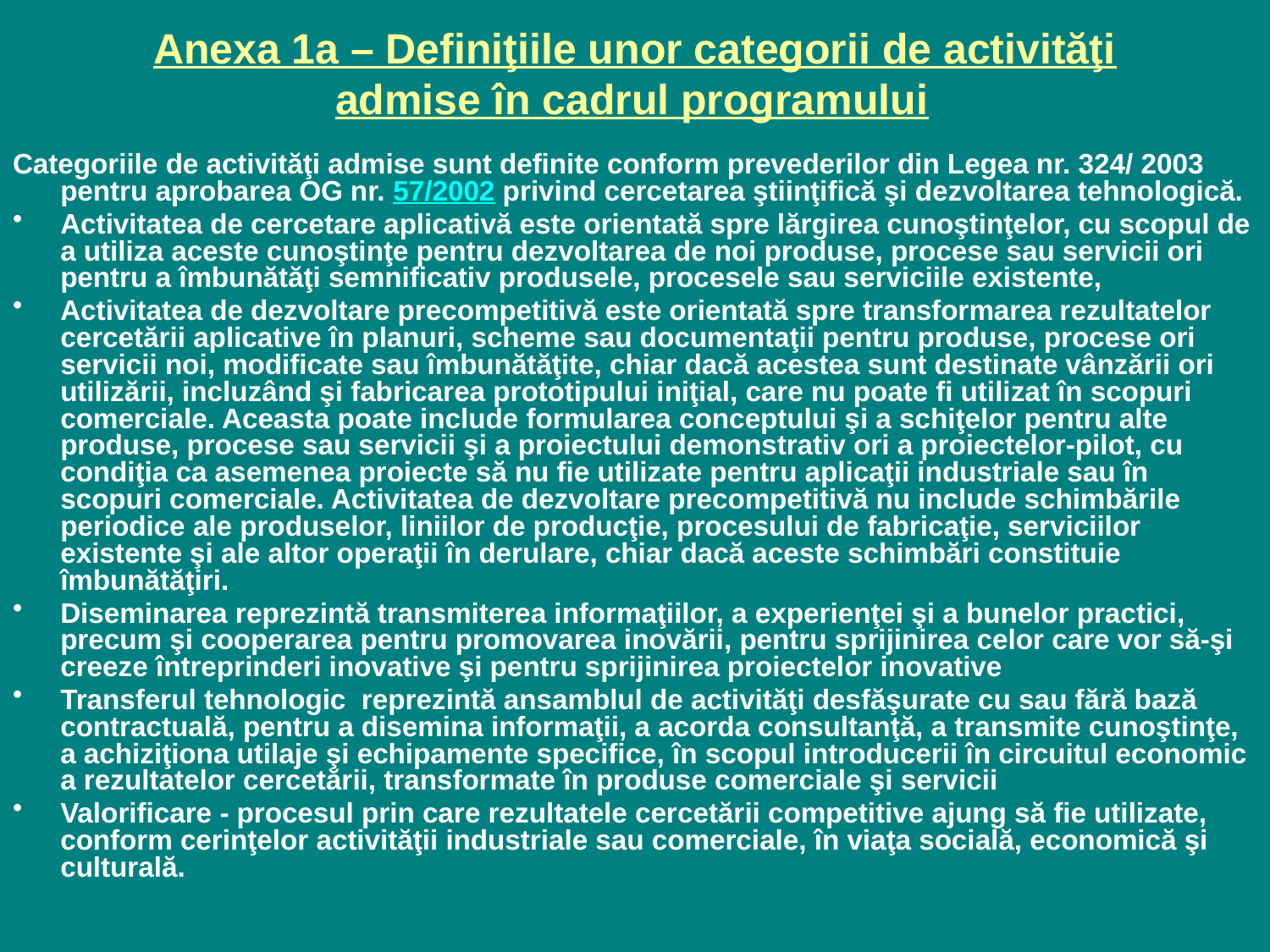

# Anexa 1a – Definiţiile unor categorii de activităţi admise în cadrul programului
Categoriile de activităţi admise sunt definite conform prevederilor din Legea nr. 324/ 2003 pentru aprobarea OG nr. 57/2002 privind cercetarea ştiinţifică şi dezvoltarea tehnologică.
Activitatea de cercetare aplicativă este orientată spre lărgirea cunoştinţelor, cu scopul de a utiliza aceste cunoştinţe pentru dezvoltarea de noi produse, procese sau servicii ori pentru a îmbunătăţi semnificativ produsele, procesele sau serviciile existente,
Activitatea de dezvoltare precompetitivă este orientată spre transformarea rezultatelor cercetării aplicative în planuri, scheme sau documentaţii pentru produse, procese ori servicii noi, modificate sau îmbunătăţite, chiar dacă acestea sunt destinate vânzării ori utilizării, incluzând şi fabricarea prototipului iniţial, care nu poate fi utilizat în scopuri comerciale. Aceasta poate include formularea conceptului şi a schiţelor pentru alte produse, procese sau servicii şi a proiectului demonstrativ ori a proiectelor-pilot, cu condiţia ca asemenea proiecte să nu fie utilizate pentru aplicaţii industriale sau în scopuri comerciale. Activitatea de dezvoltare precompetitivă nu include schimbările periodice ale produselor, liniilor de producţie, procesului de fabricaţie, serviciilor existente şi ale altor operaţii în derulare, chiar dacă aceste schimbări constituie îmbunătăţiri.
Diseminarea reprezintă transmiterea informaţiilor, a experienţei şi a bunelor practici, precum şi cooperarea pentru promovarea inovării, pentru sprijinirea celor care vor să-şi creeze întreprinderi inovative şi pentru sprijinirea proiectelor inovative
Transferul tehnologic  reprezintă ansamblul de activităţi desfăşurate cu sau fără bază contractuală, pentru a disemina informaţii, a acorda consultanţă, a transmite cunoştinţe, a achiziţiona utilaje şi echipamente specifice, în scopul introducerii în circuitul economic a rezultatelor cercetării, transformate în produse comerciale şi servicii
Valorificare - procesul prin care rezultatele cercetării competitive ajung să fie utilizate, conform cerinţelor activităţii industriale sau comerciale, în viaţa socială, economică şi culturală.